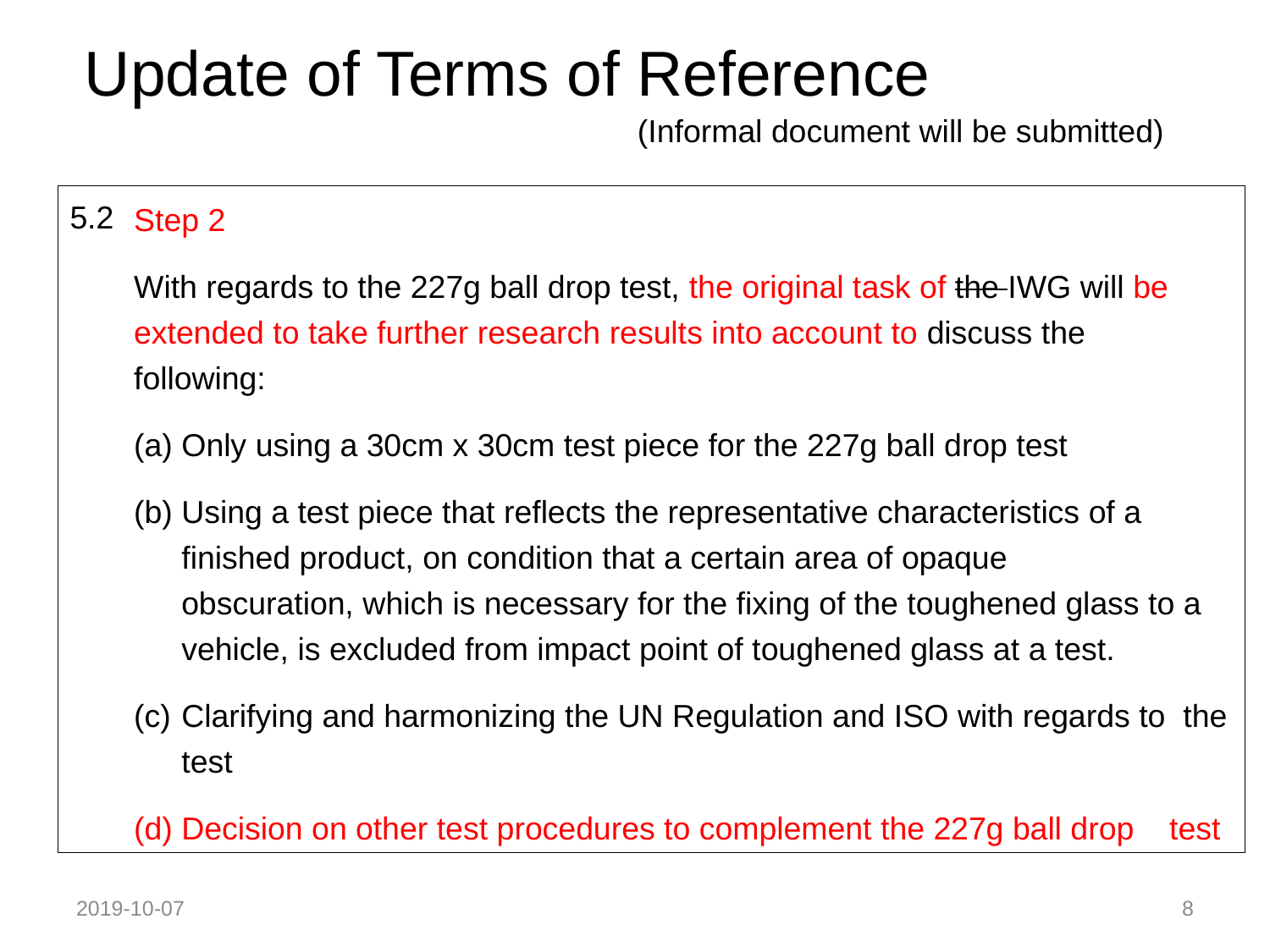

Update of Terms of Reference
(Informal document will be submitted)
Step 2
With regards to the 227g ball drop test, the original task of the IWG will be    extended to take further research results into account to discuss the         following:
Only using a 30cm x 30cm test piece for the 227g ball drop test
Using a test piece that reflects the representative characteristics of a     finished product, on condition that a certain area of opaque               obscuration, which is necessary for the fixing of the toughened glass to a vehicle, is excluded from impact point of toughened glass at a test.
Clarifying and harmonizing the UN Regulation and ISO with regards to  the test
Decision on other test procedures to complement the 227g ball drop    test
5.2
2019-10-07
8